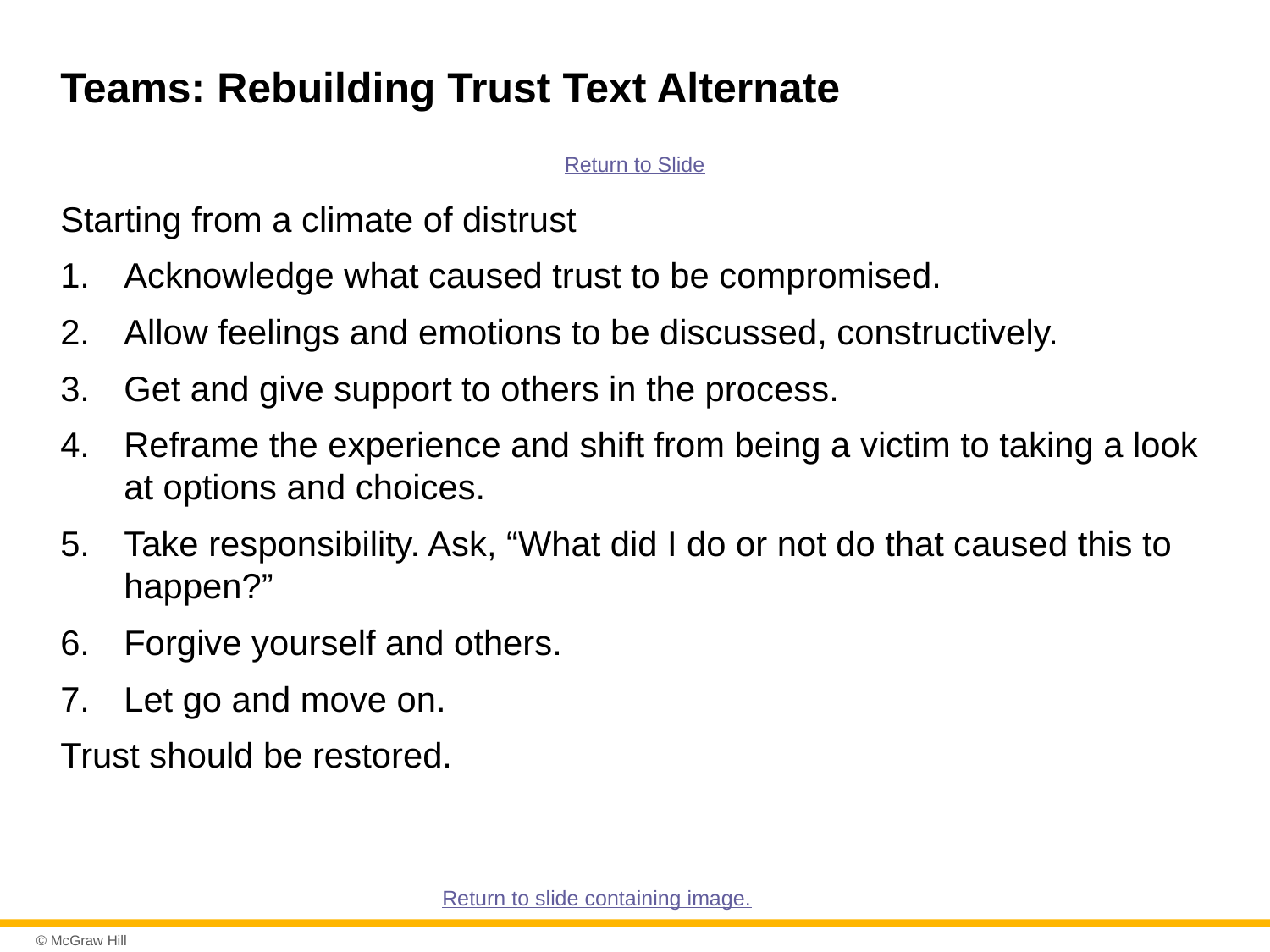

# Teams: Rebuilding Trust Text Alternate
Return to Slide
Starting from a climate of distrust
Acknowledge what caused trust to be compromised.
Allow feelings and emotions to be discussed, constructively.
Get and give support to others in the process.
Reframe the experience and shift from being a victim to taking a look at options and choices.
Take responsibility. Ask, “What did I do or not do that caused this to happen?”
Forgive yourself and others.
Let go and move on.
Trust should be restored.

Return to slide containing image.